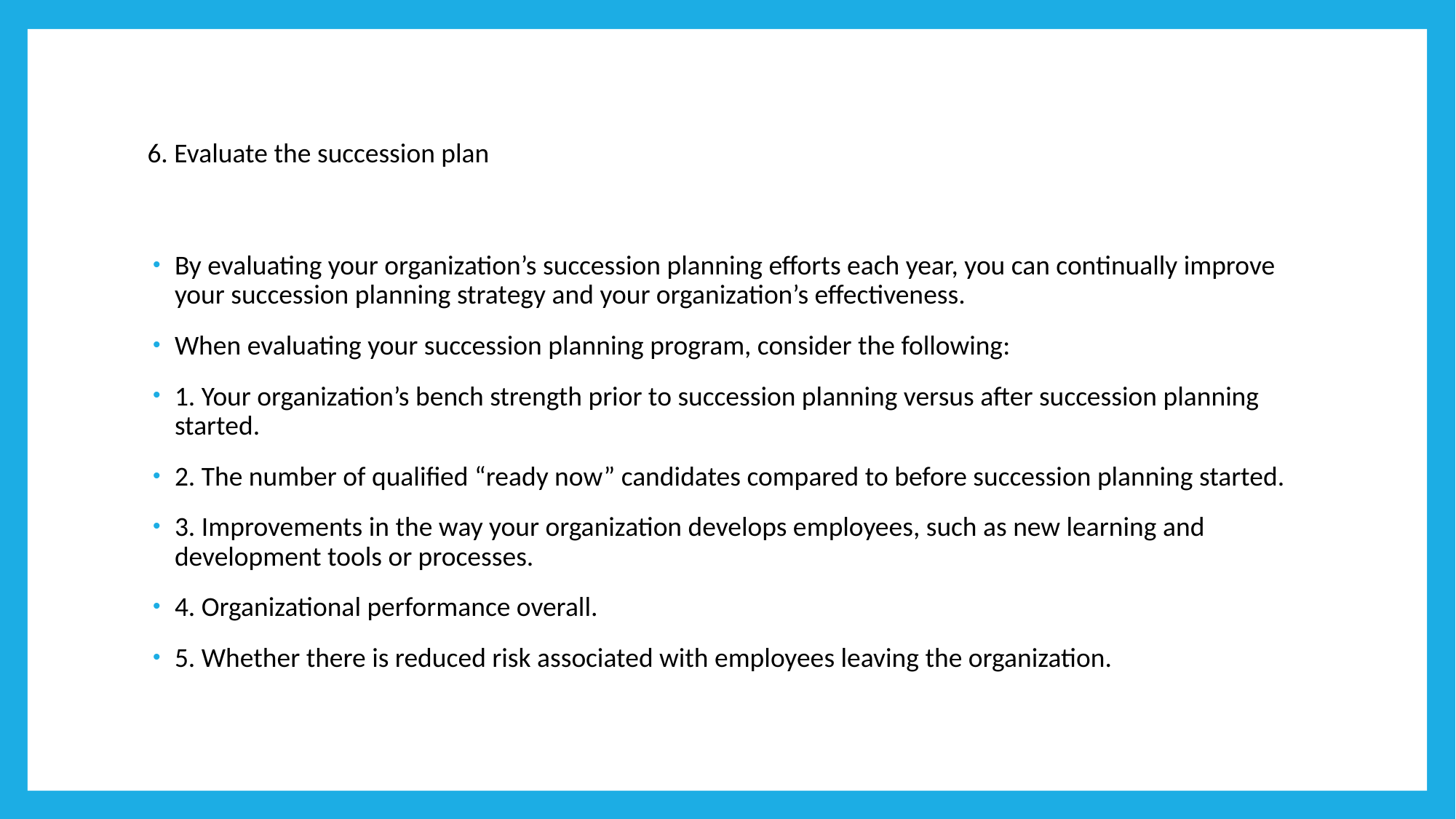

# 6. Evaluate the succession plan
By evaluating your organization’s succession planning efforts each year, you can continually improve your succession planning strategy and your organization’s effectiveness.
When evaluating your succession planning program, consider the following:
1. Your organization’s bench strength prior to succession planning versus after succession planning started.
2. The number of qualified “ready now” candidates compared to before succession planning started.
3. Improvements in the way your organization develops employees, such as new learning and development tools or processes.
4. Organizational performance overall.
5. Whether there is reduced risk associated with employees leaving the organization.